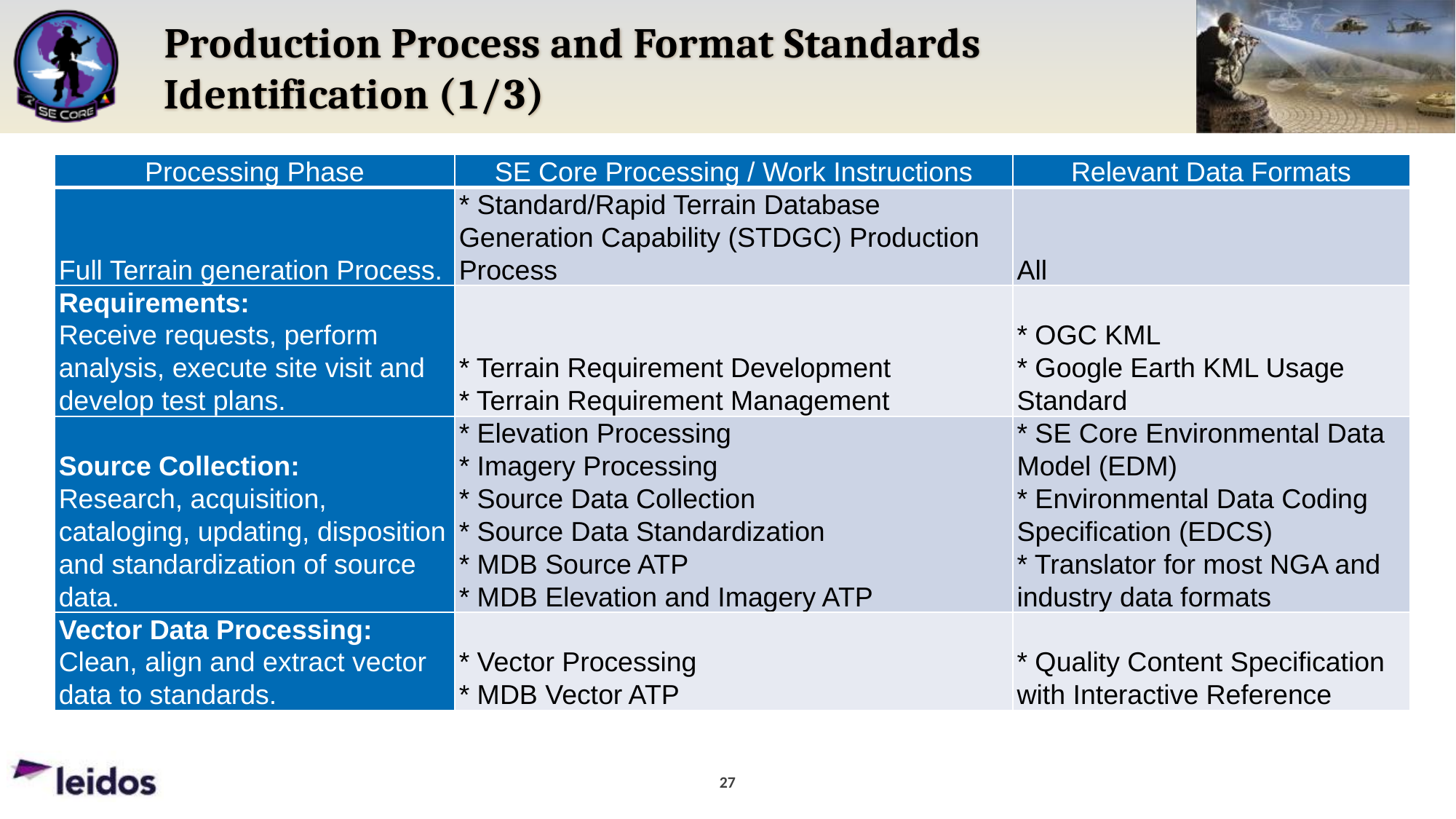

# Production Process and Format Standards Identification (1/3)
| Processing Phase | SE Core Processing / Work Instructions | Relevant Data Formats |
| --- | --- | --- |
| Full Terrain generation Process. | \* Standard/Rapid Terrain Database Generation Capability (STDGC) Production Process | All |
| Requirements: Receive requests, perform analysis, execute site visit and develop test plans. | \* Terrain Requirement Development \* Terrain Requirement Management | \* OGC KML \* Google Earth KML Usage Standard |
| Source Collection: Research, acquisition, cataloging, updating, disposition and standardization of source data. | \* Elevation Processing \* Imagery Processing \* Source Data Collection \* Source Data Standardization \* MDB Source ATP \* MDB Elevation and Imagery ATP | \* SE Core Environmental Data Model (EDM) \* Environmental Data Coding Specification (EDCS) \* Translator for most NGA and industry data formats |
| Vector Data Processing: Clean, align and extract vector data to standards. | \* Vector Processing \* MDB Vector ATP | \* Quality Content Specification with Interactive Reference |
27